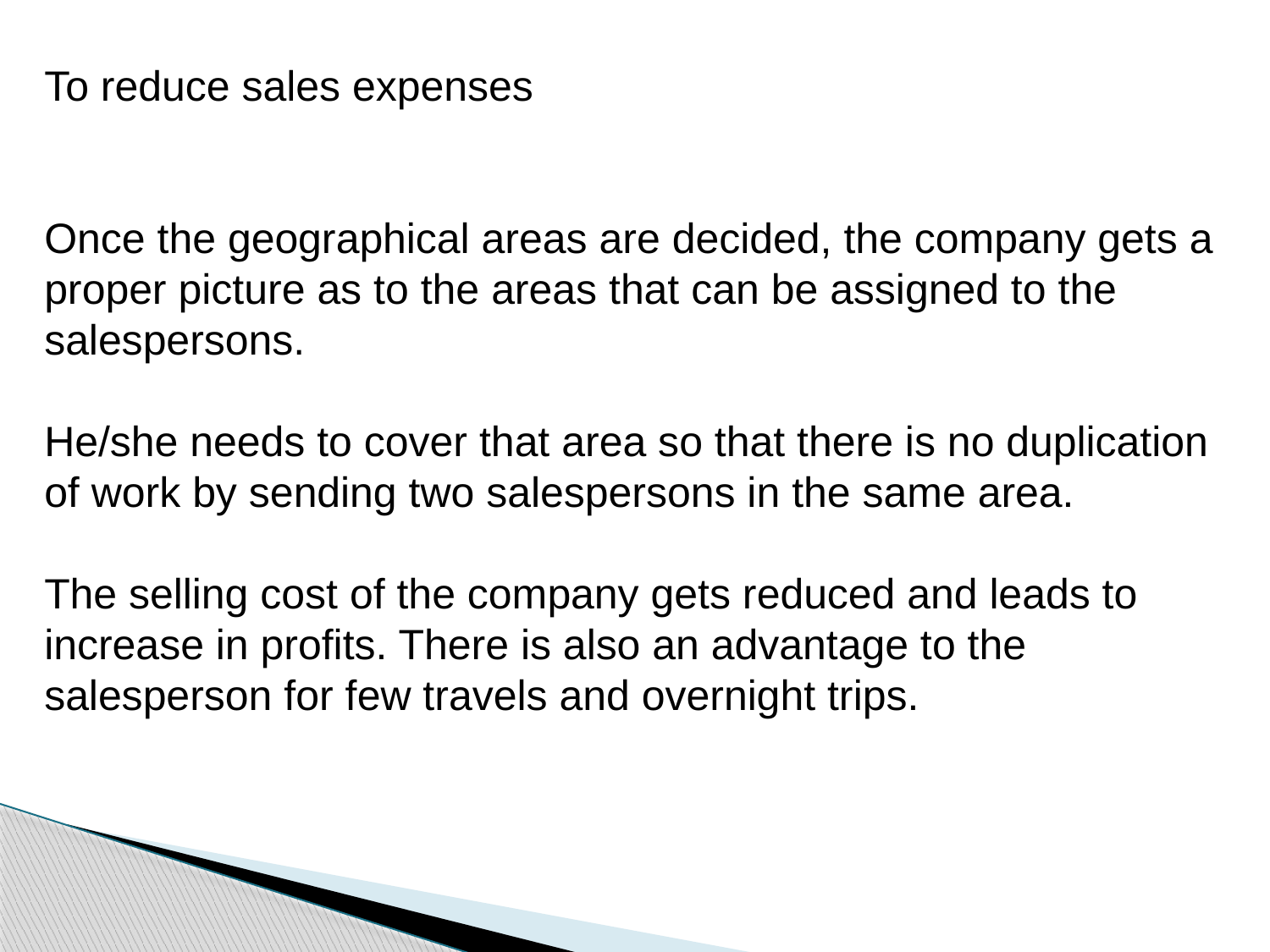

To reduce sales expenses

Once the geographical areas are decided, the company gets a proper picture as to the areas that can be assigned to the salespersons.

He/she needs to cover that area so that there is no duplication of work by sending two salespersons in the same area.

The selling cost of the company gets reduced and leads to increase in profits. There is also an advantage to the salesperson for few travels and overnight trips.